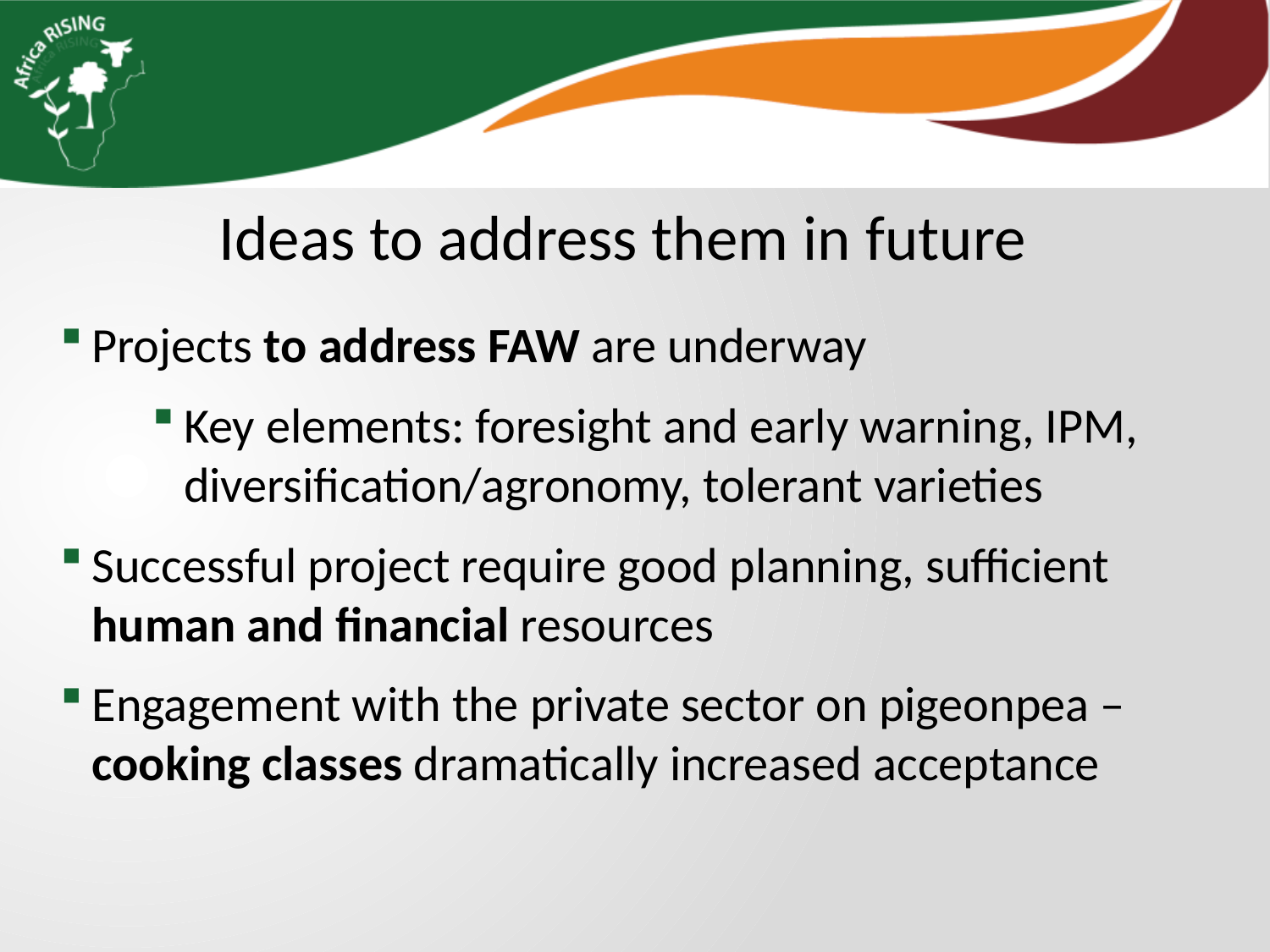

Ideas to address them in future
Projects to address FAW are underway
Key elements: foresight and early warning, IPM, diversification/agronomy, tolerant varieties
Successful project require good planning, sufficient human and financial resources
Engagement with the private sector on pigeonpea – cooking classes dramatically increased acceptance